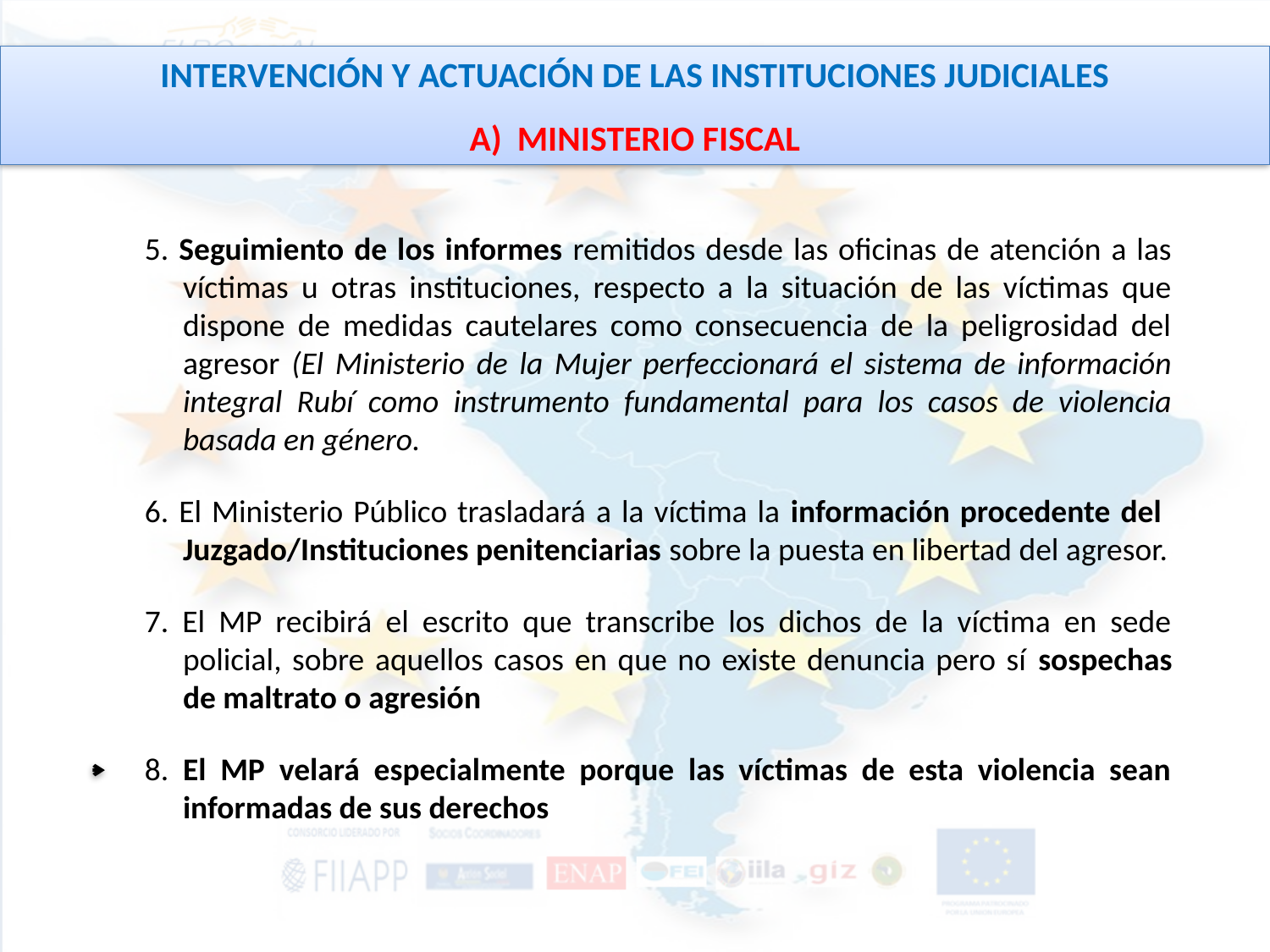

INTERVENCIÓN Y ACTUACIÓN DE LAS INSTITUCIONES JUDICIALES
MINISTERIO FISCAL

5. Seguimiento de los informes remitidos desde las oficinas de atención a las víctimas u otras instituciones, respecto a la situación de las víctimas que dispone de medidas cautelares como consecuencia de la peligrosidad del agresor (El Ministerio de la Mujer perfeccionará el sistema de información integral Rubí como instrumento fundamental para los casos de violencia basada en género.

6. El Ministerio Público trasladará a la víctima la información procedente del  Juzgado/Instituciones penitenciarias sobre la puesta en libertad del agresor.

7. El MP recibirá el escrito que transcribe los dichos de la víctima en sede policial, sobre aquellos casos en que no existe denuncia pero sí sospechas de maltrato o agresión

8. El MP velará especialmente porque las víctimas de esta violencia sean informadas de sus derechos